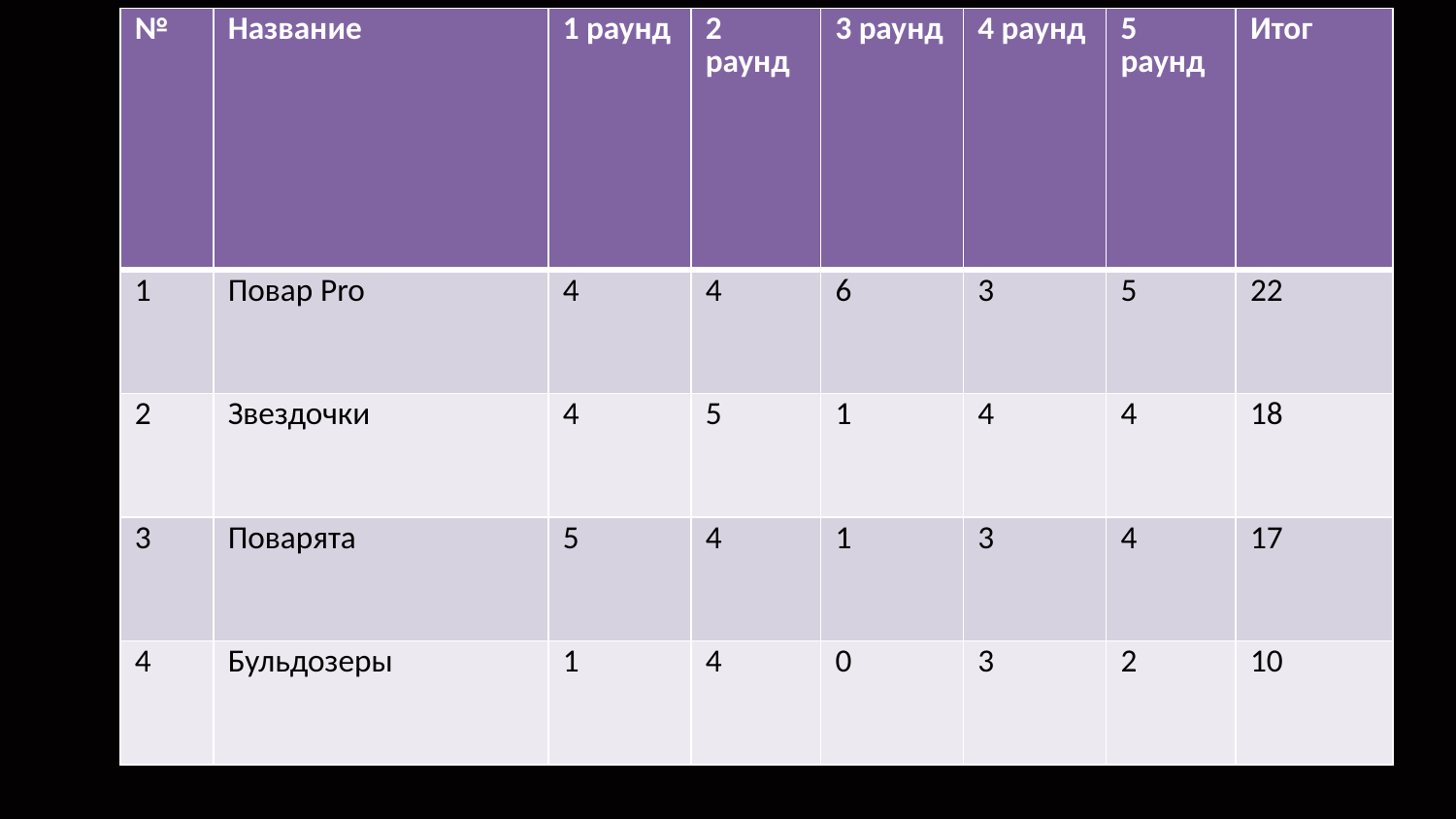

| № | Название | 1 раунд | 2 раунд | 3 раунд | 4 раунд | 5 раунд | Итог |
| --- | --- | --- | --- | --- | --- | --- | --- |
| 1 | Повар Pro | 4 | 4 | 6 | 3 | 5 | 22 |
| 2 | Звездочки | 4 | 5 | 1 | 4 | 4 | 18 |
| 3 | Поварята | 5 | 4 | 1 | 3 | 4 | 17 |
| 4 | Бульдозеры | 1 | 4 | 0 | 3 | 2 | 10 |
#